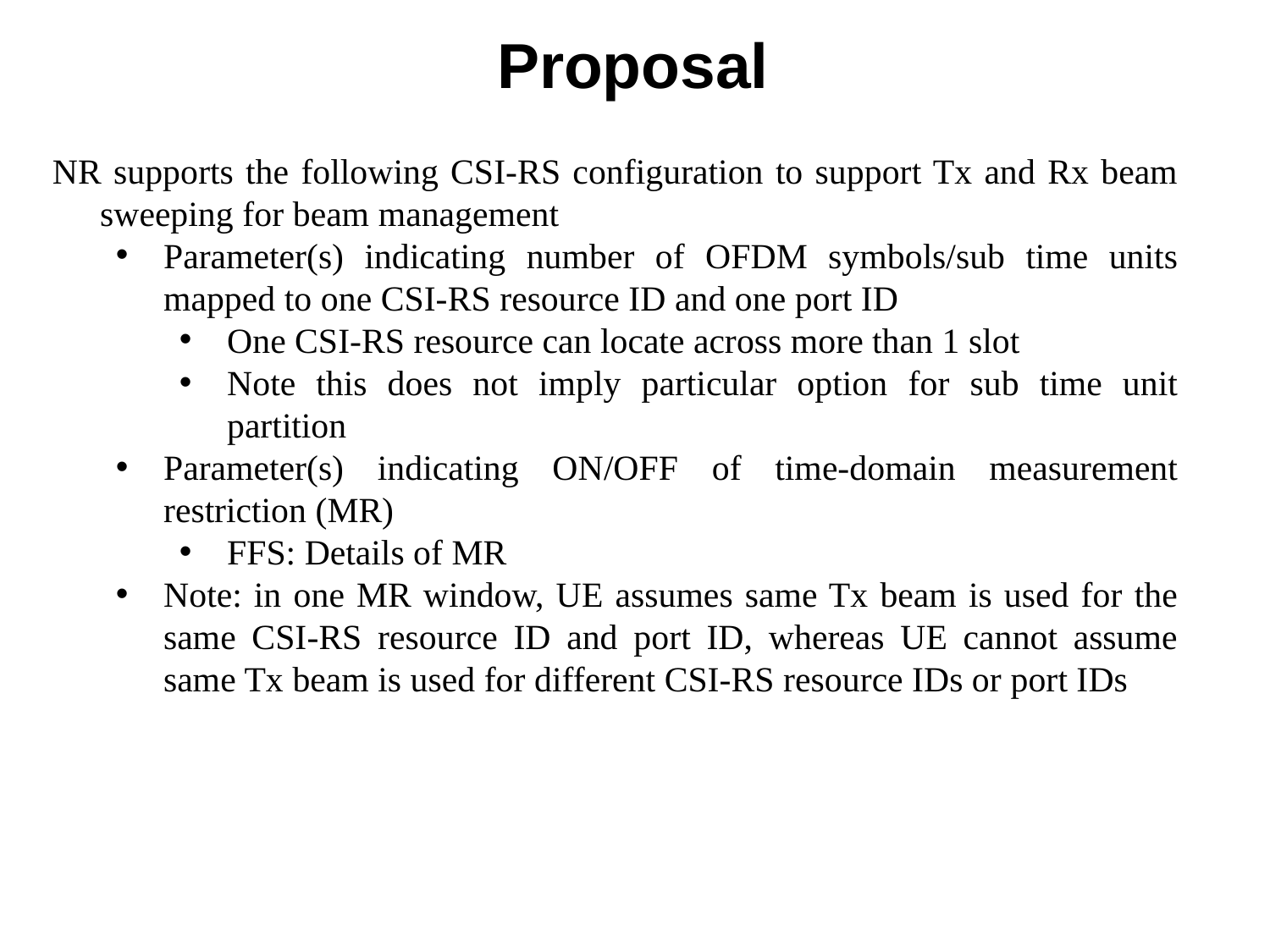

# Proposal
NR supports the following CSI-RS configuration to support Tx and Rx beam sweeping for beam management
Parameter(s) indicating number of OFDM symbols/sub time units mapped to one CSI-RS resource ID and one port ID
One CSI-RS resource can locate across more than 1 slot
Note this does not imply particular option for sub time unit partition
Parameter(s) indicating ON/OFF of time-domain measurement restriction (MR)
FFS: Details of MR
Note: in one MR window, UE assumes same Tx beam is used for the same CSI-RS resource ID and port ID, whereas UE cannot assume same Tx beam is used for different CSI-RS resource IDs or port IDs